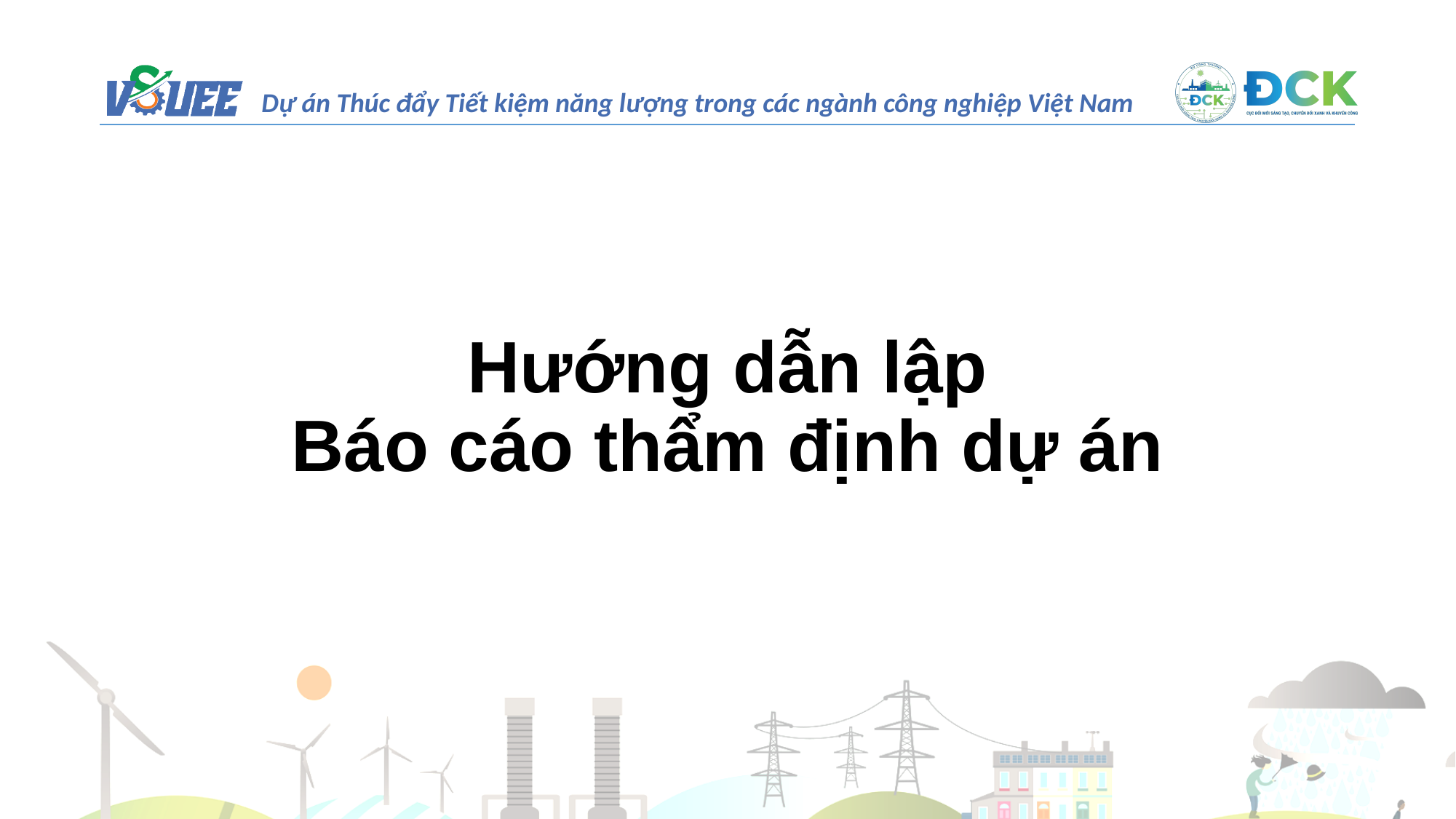

Hướng dẫn lập
Báo cáo thẩm định dự án